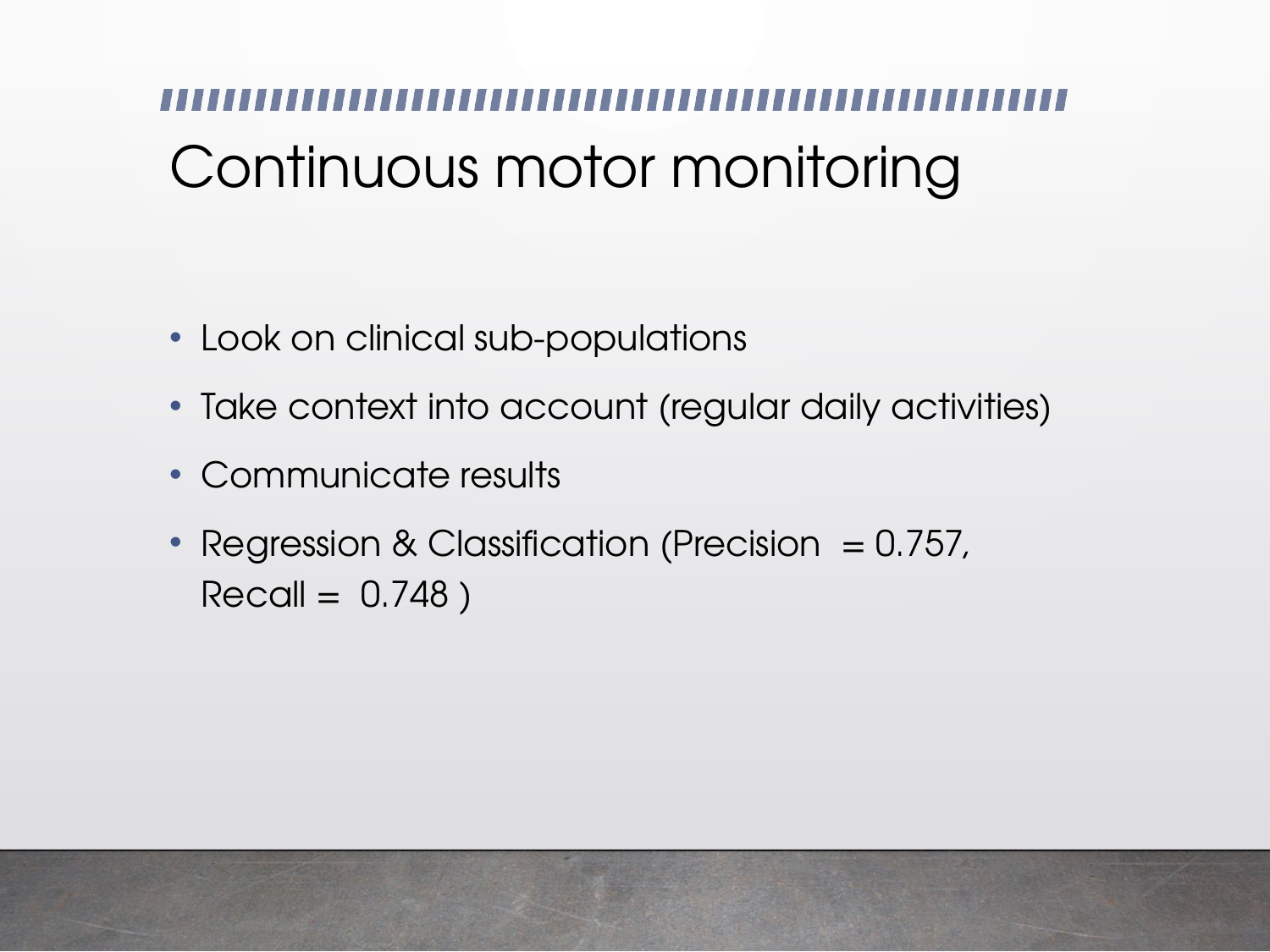

# Continuous motor monitoring
Look on clinical sub-populations
Take context into account (regular daily activities)
Communicate results
Regression & Classification (Precision  = 0.757, Recall =  0.748 )